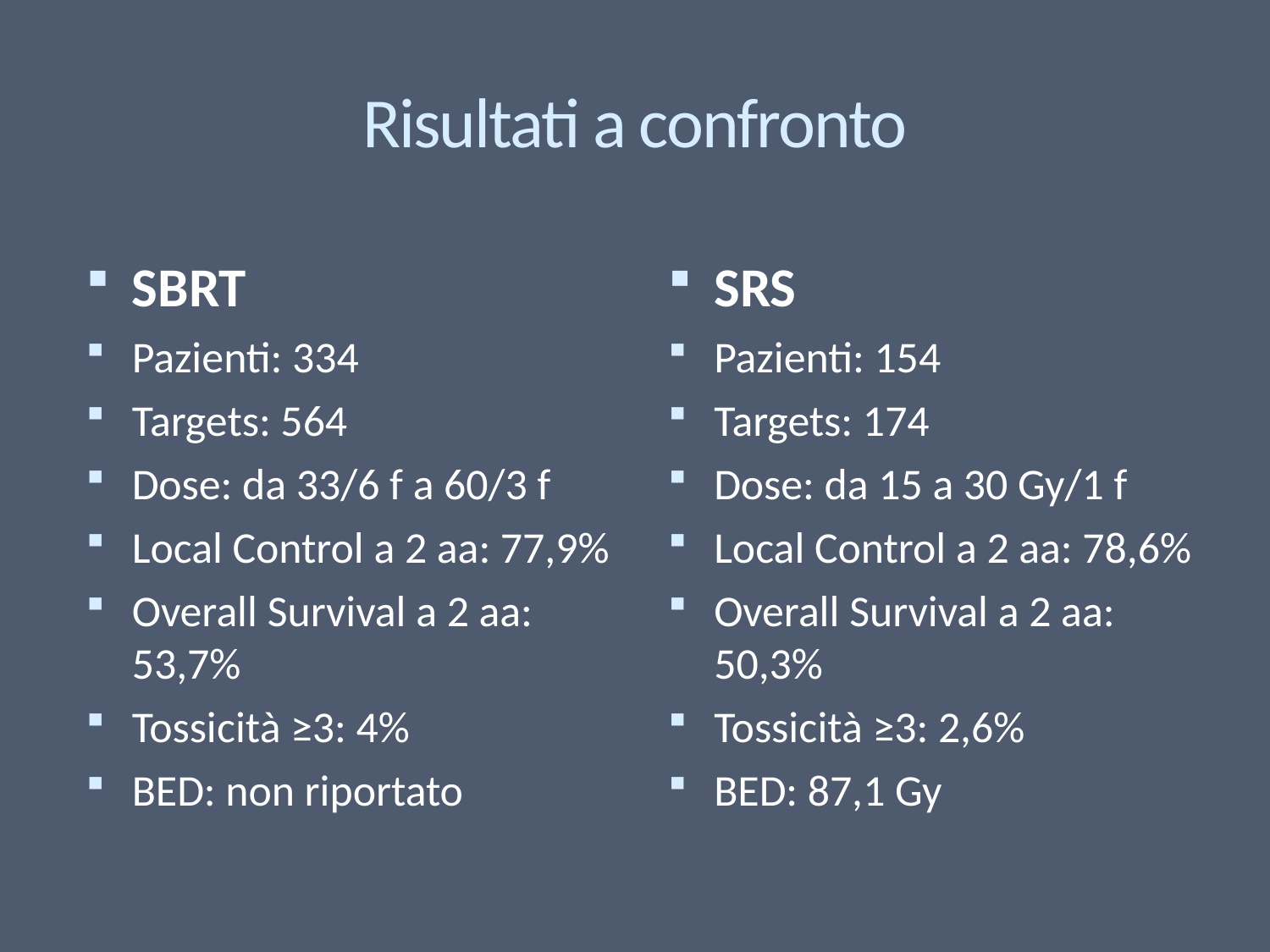

# Risultati a confronto
SBRT
Pazienti: 334
Targets: 564
Dose: da 33/6 f a 60/3 f
Local Control a 2 aa: 77,9%
Overall Survival a 2 aa: 53,7%
Tossicità ≥3: 4%
BED: non riportato
SRS
Pazienti: 154
Targets: 174
Dose: da 15 a 30 Gy/1 f
Local Control a 2 aa: 78,6%
Overall Survival a 2 aa: 50,3%
Tossicità ≥3: 2,6%
BED: 87,1 Gy